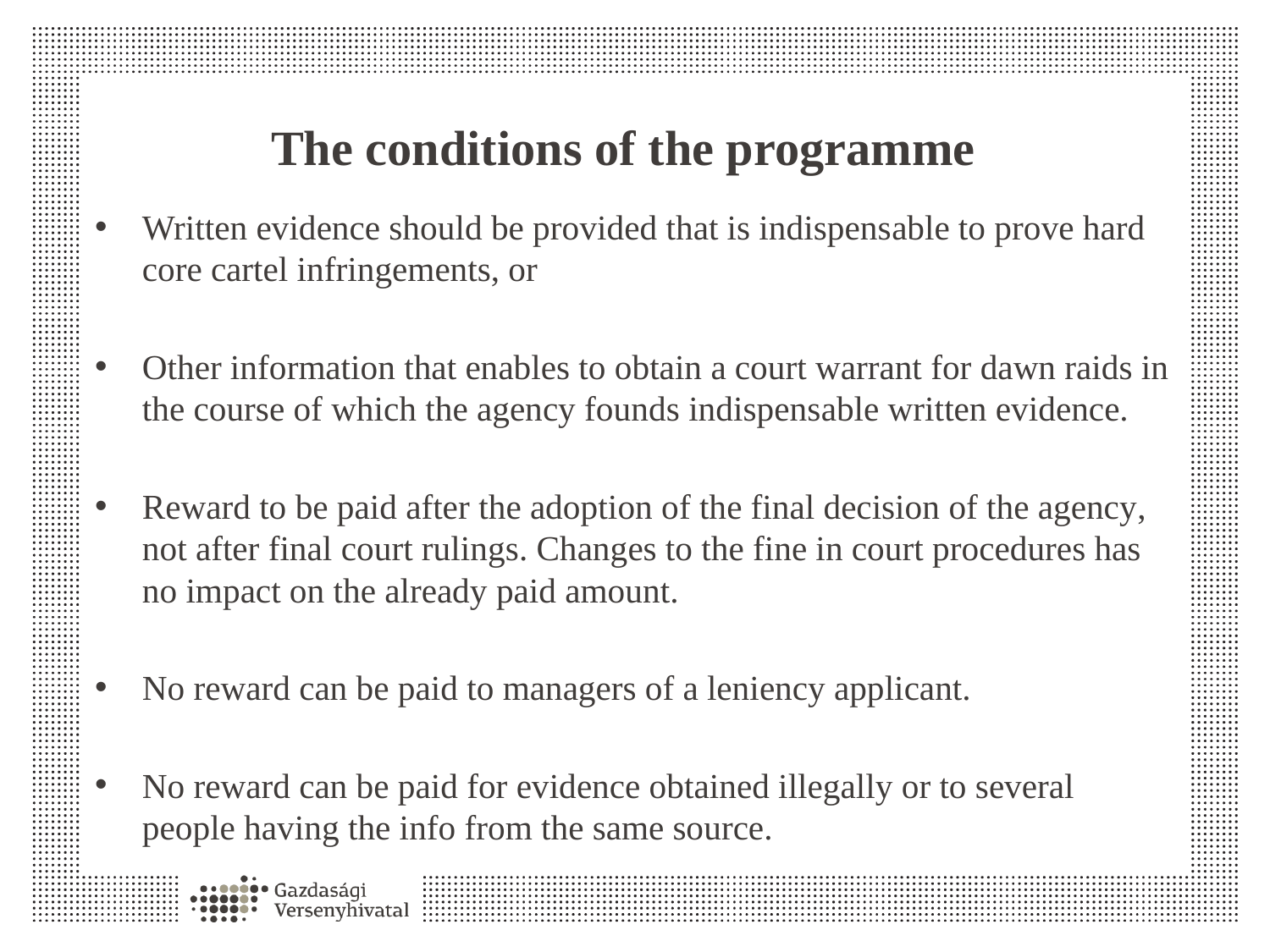

The conditions of the programme
Written evidence should be provided that is indispensable to prove hard core cartel infringements, or

Other information that enables to obtain a court warrant for dawn raids in the course of which the agency founds indispensable written evidence.

Reward to be paid after the adoption of the final decision of the agency, not after final court rulings. Changes to the fine in court procedures has no impact on the already paid amount.

No reward can be paid to managers of a leniency applicant.

No reward can be paid for evidence obtained illegally or to several people having the info from the same source.